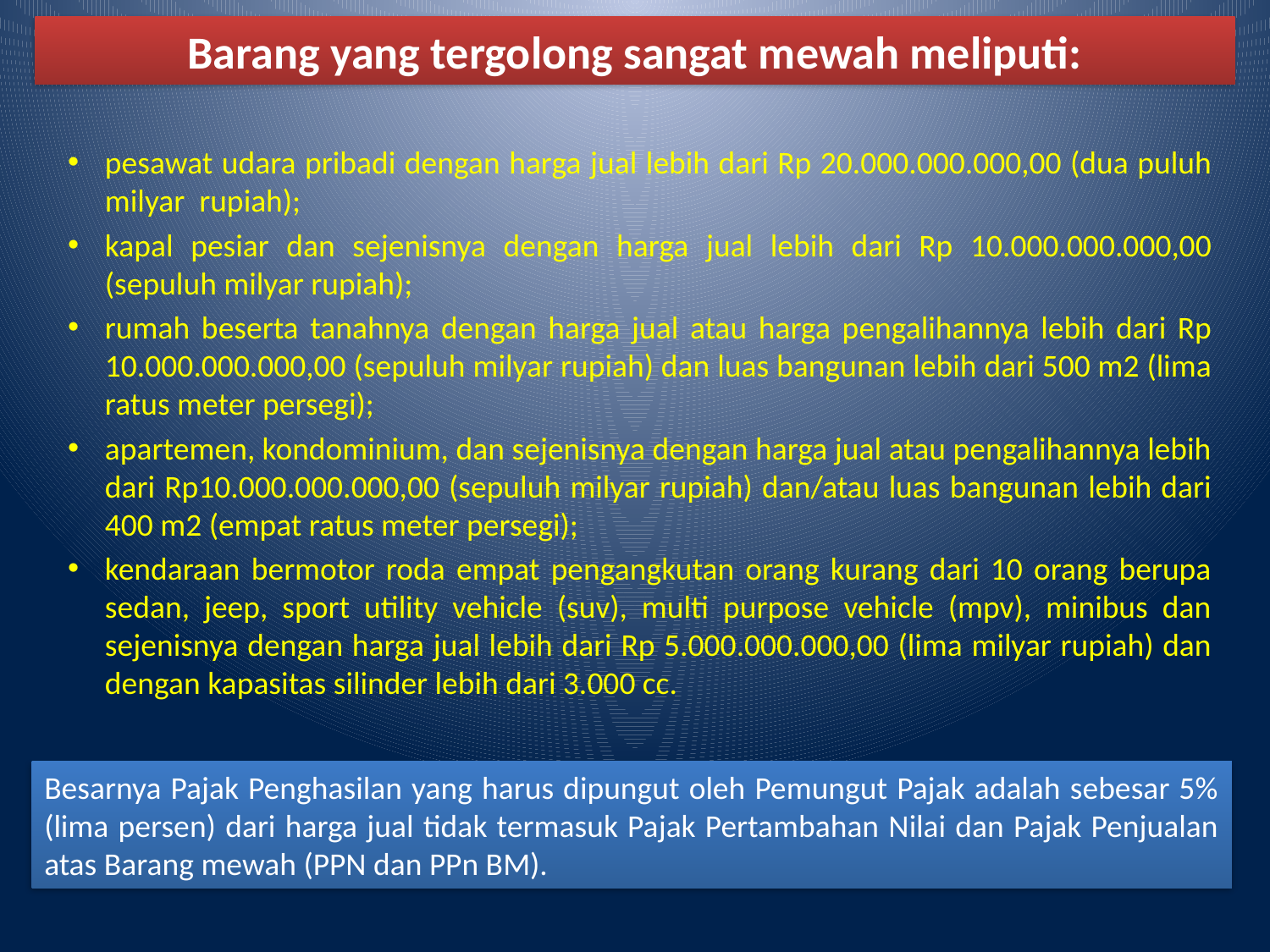

# Barang yang tergolong sangat mewah meliputi:
pesawat udara pribadi dengan harga jual lebih dari Rp 20.000.000.000,00 (dua puluh milyar  rupiah);
kapal pesiar dan sejenisnya dengan harga jual lebih dari Rp 10.000.000.000,00 (sepuluh milyar rupiah);
rumah beserta tanahnya dengan harga jual atau harga pengalihannya lebih dari Rp 10.000.000.000,00 (sepuluh milyar rupiah) dan luas bangunan lebih dari 500 m2 (lima ratus meter persegi);
apartemen, kondominium, dan sejenisnya dengan harga jual atau pengalihannya lebih dari Rp10.000.000.000,00 (sepuluh milyar rupiah) dan/atau luas bangunan lebih dari 400 m2 (empat ratus meter persegi);
kendaraan bermotor roda empat pengangkutan orang kurang dari 10 orang berupa sedan, jeep, sport utility vehicle (suv), multi purpose vehicle (mpv), minibus dan sejenisnya dengan harga jual lebih dari Rp 5.000.000.000,00 (lima milyar rupiah) dan dengan kapasitas silinder lebih dari 3.000 cc.
Besarnya Pajak Penghasilan yang harus dipungut oleh Pemungut Pajak adalah sebesar 5% (lima persen) dari harga jual tidak termasuk Pajak Pertambahan Nilai dan Pajak Penjualan atas Barang mewah (PPN dan PPn BM).